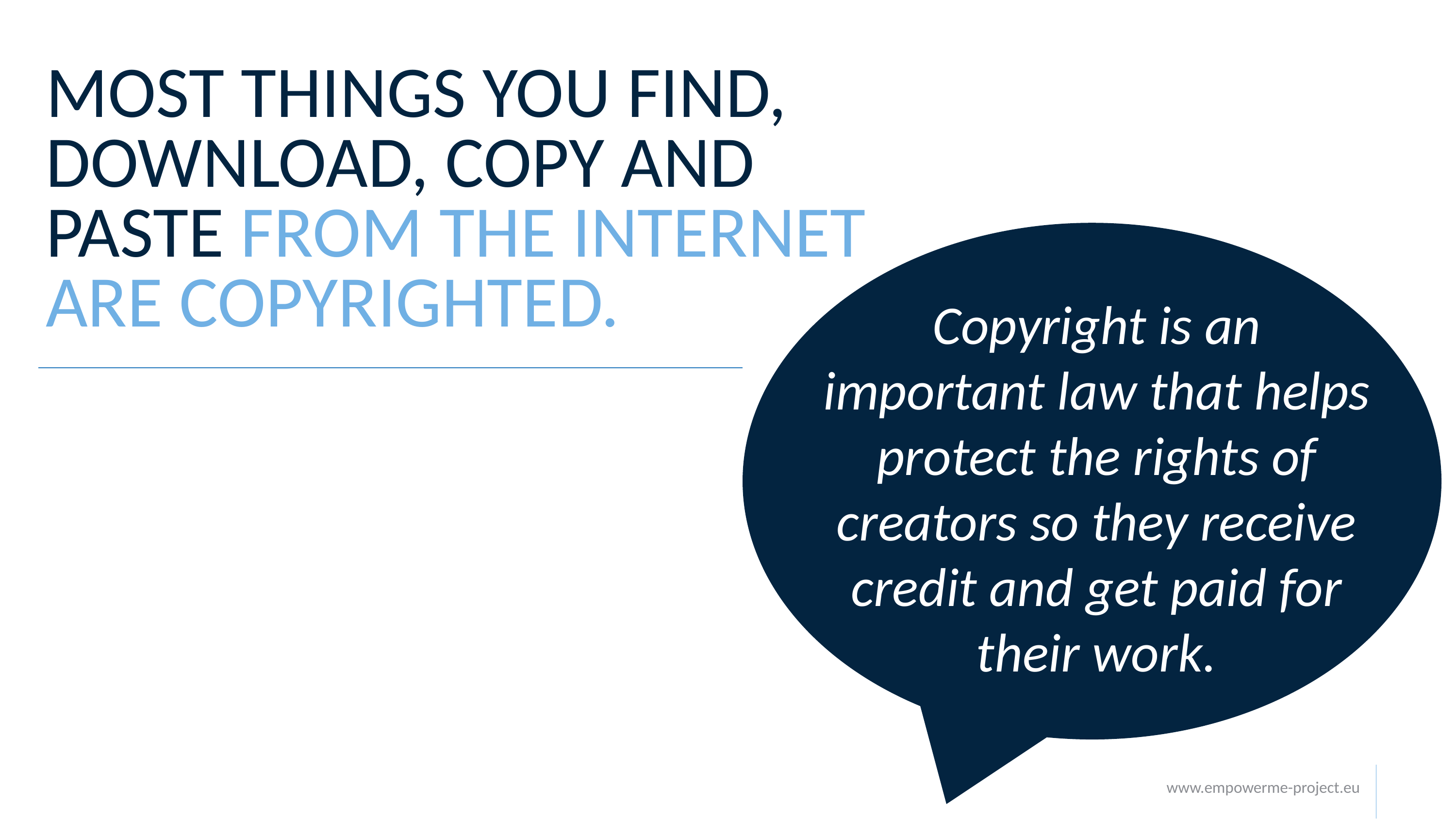

# MOST THINGS YOU FIND, DOWNLOAD, COPY AND PASTE FROM THE INTERNET ARE COPYRIGHTED.

Copyright is an important law that helps protect the rights of creators so they receive credit and get paid for their work.
www.empowerme-project.eu